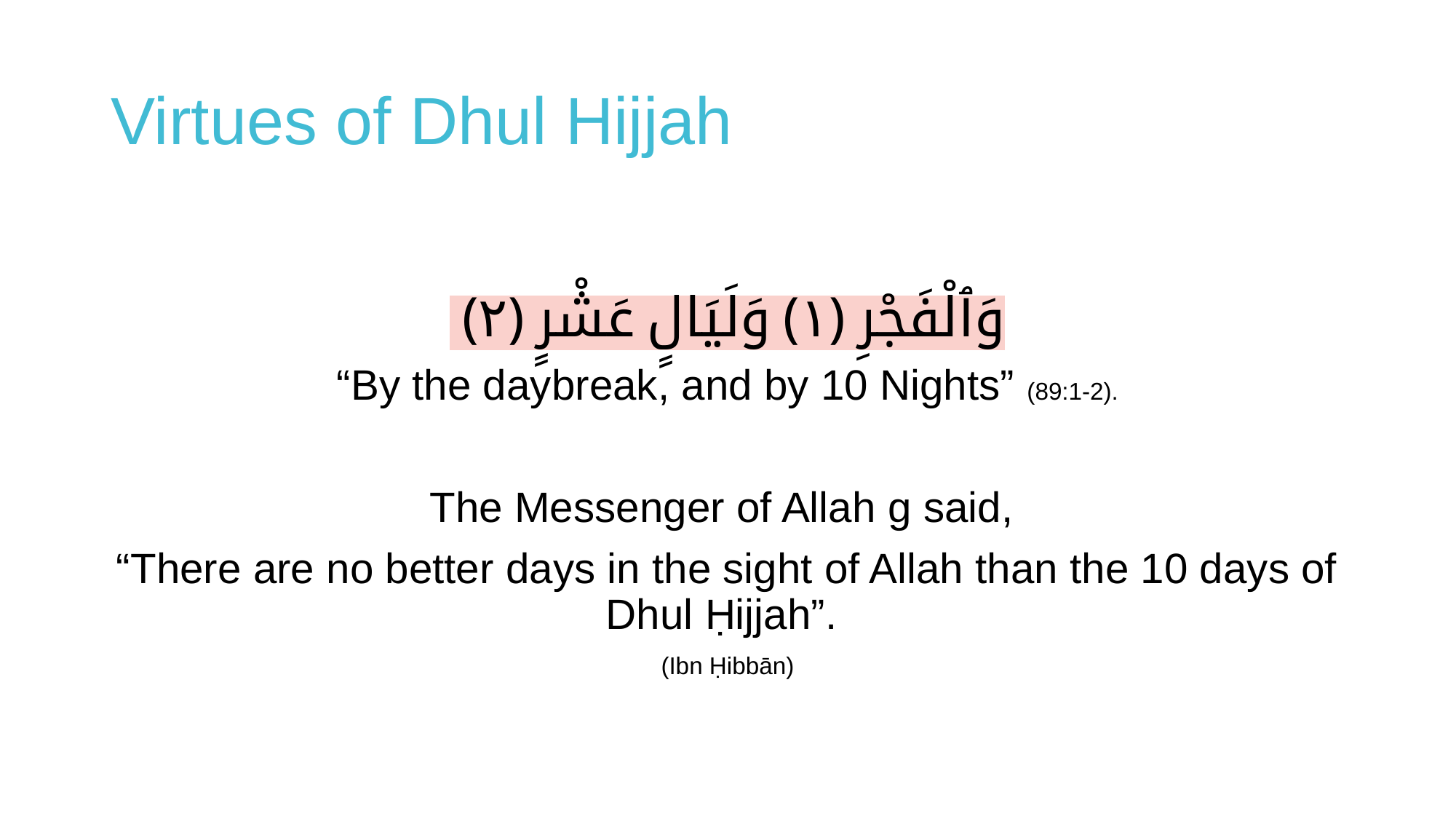

# Virtues of Dhul Hijjah

وَٱلْفَجْرِ ‎﴿١﴾‏ وَلَيَالٍ عَشْرٍ ‎﴿٢﴾‏
“By the daybreak, and by 10 Nights” (89:1-2).

The Messenger of Allah g said,
“There are no better days in the sight of Allah than the 10 days of Dhul Ḥijjah”.
(Ibn Ḥibbān)